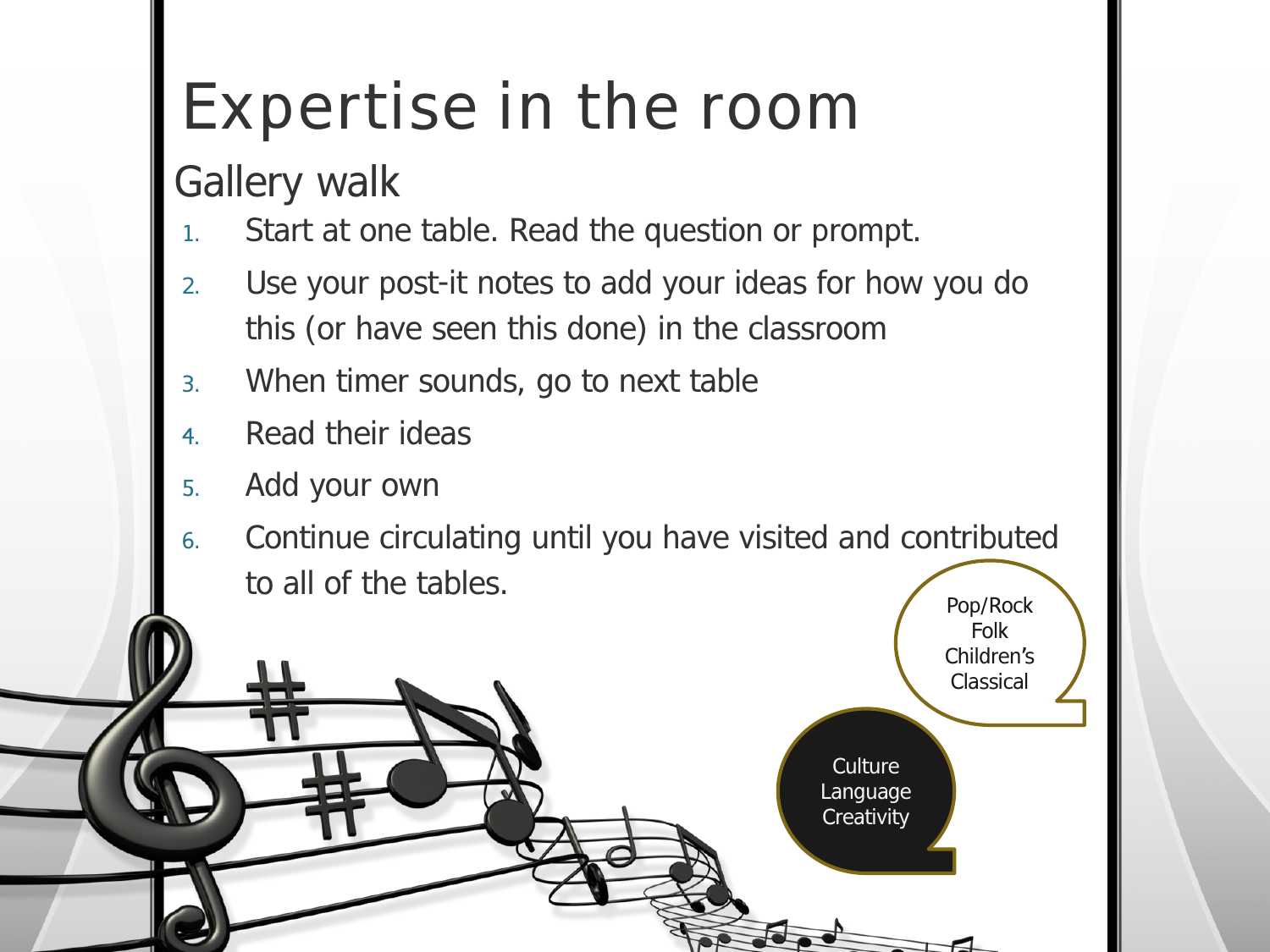

# Expertise in the room
Gallery walk
Start at one table. Read the question or prompt.
Use your post-it notes to add your ideas for how you do this (or have seen this done) in the classroom
When timer sounds, go to next table
Read their ideas
Add your own
Continue circulating until you have visited and contributed to all of the tables.
Pop/Rock
Folk
Children’s
Classical
Culture
Language
Creativity